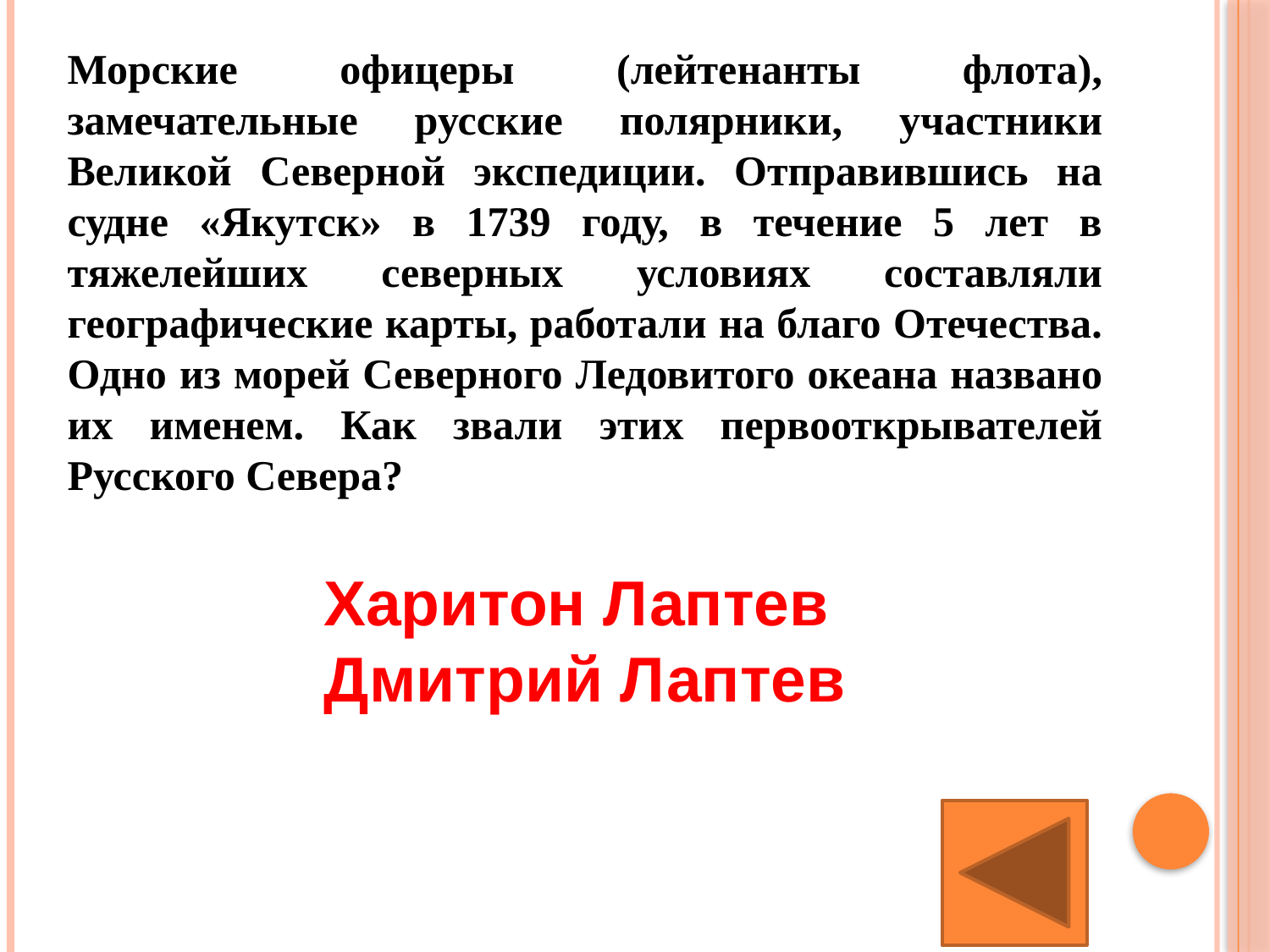

Морские офицеры (лейтенанты флота), замечательные русские полярники, участники Великой Северной экспедиции. Отправившись на судне «Якутск» в 1739 году, в течение 5 лет в тяжелейших северных условиях составляли географические карты, работали на благо Отечества. Одно из морей Северного Ледовитого океана названо их именем. Как звали этих первооткрывателей Русского Севера?
Харитон Лаптев
Дмитрий Лаптев